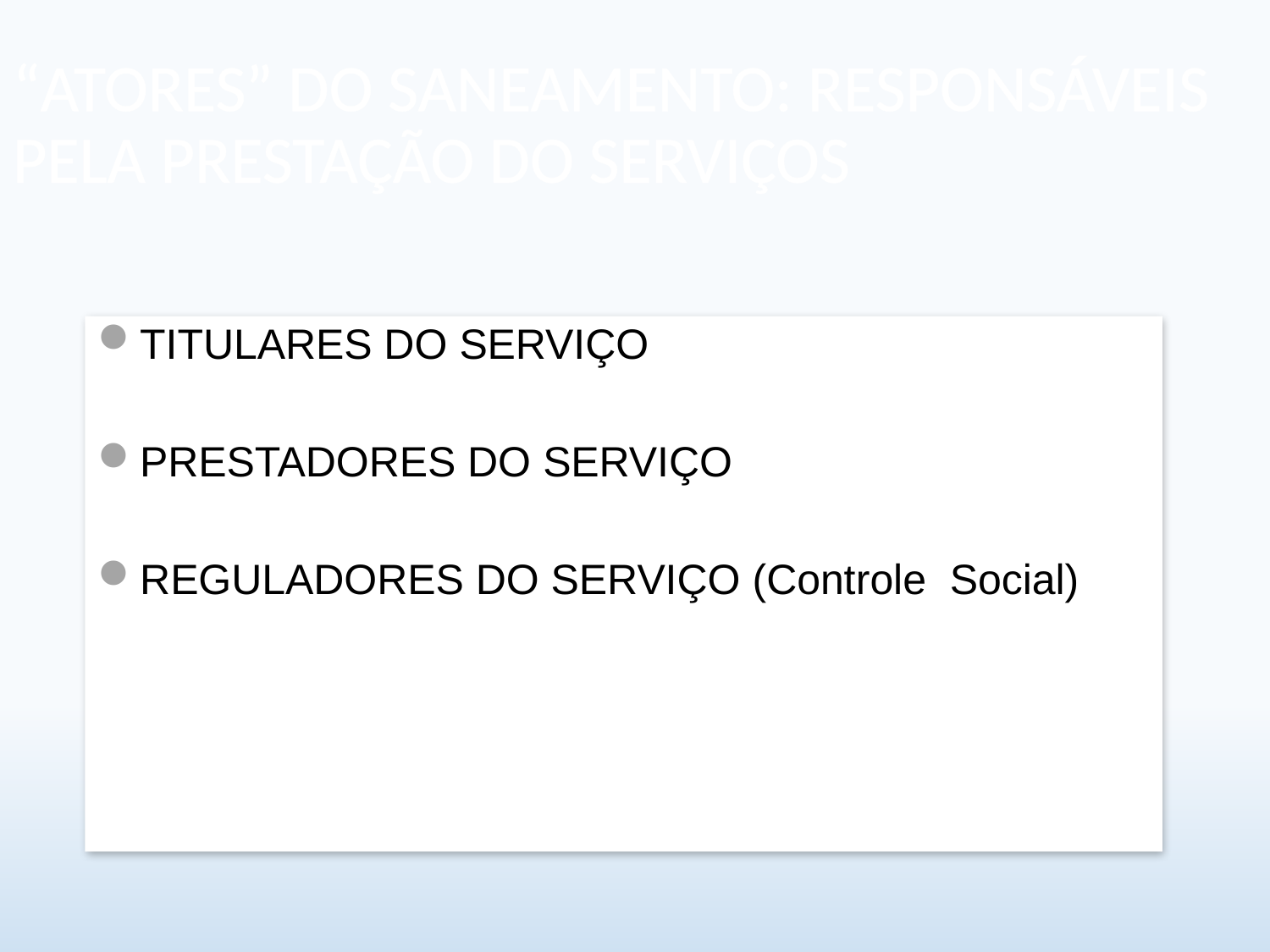

# “ATORES” DO SANEAMENTO: RESPONSÁVEIS PELA PRESTAÇÃO DO SERVIÇOS
TITULARES DO SERVIÇO

PRESTADORES DO SERVIÇO

REGULADORES DO SERVIÇO (Controle  Social)